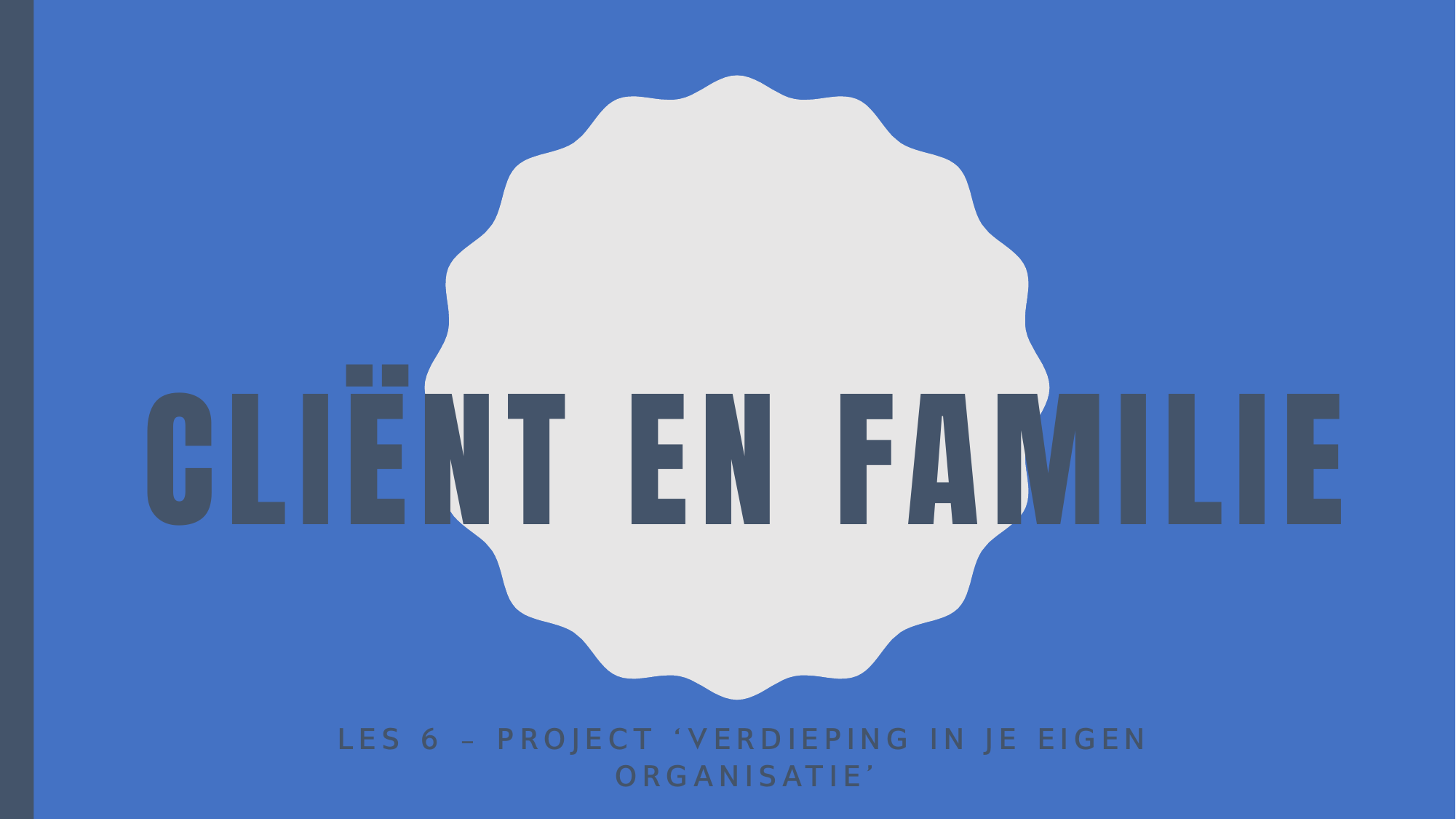

# Cliënt en familie
Les 6 – Project ‘Verdieping in je eigen organisatie’